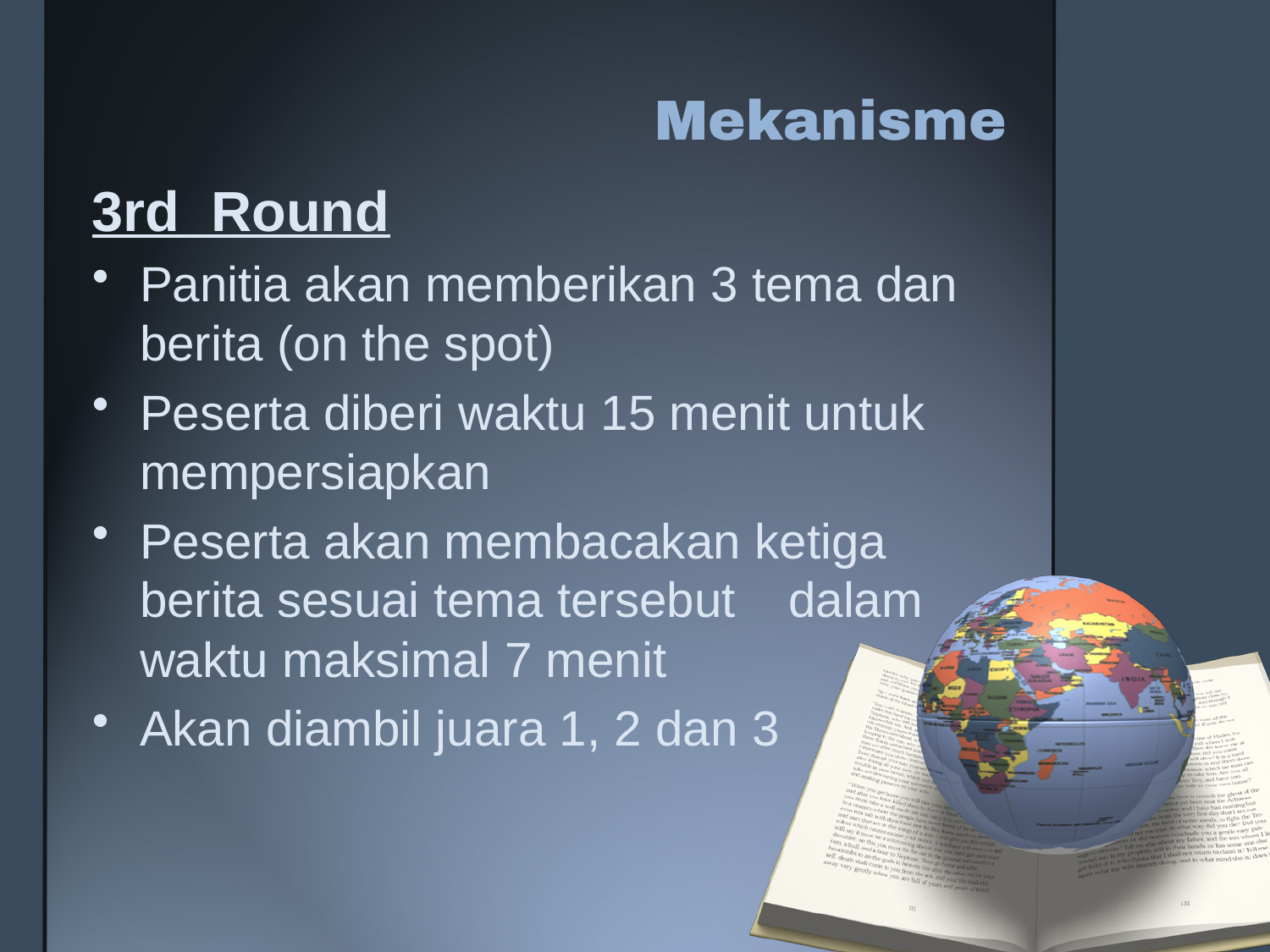

# Mekanisme
3rd  Round
Panitia akan memberikan 3 tema dan berita (on the spot)
Peserta diberi waktu 15 menit untuk mempersiapkan
Peserta akan membacakan ketiga berita sesuai tema tersebut	 dalam waktu maksimal 7 menit
Akan diambil juara 1, 2 dan 3